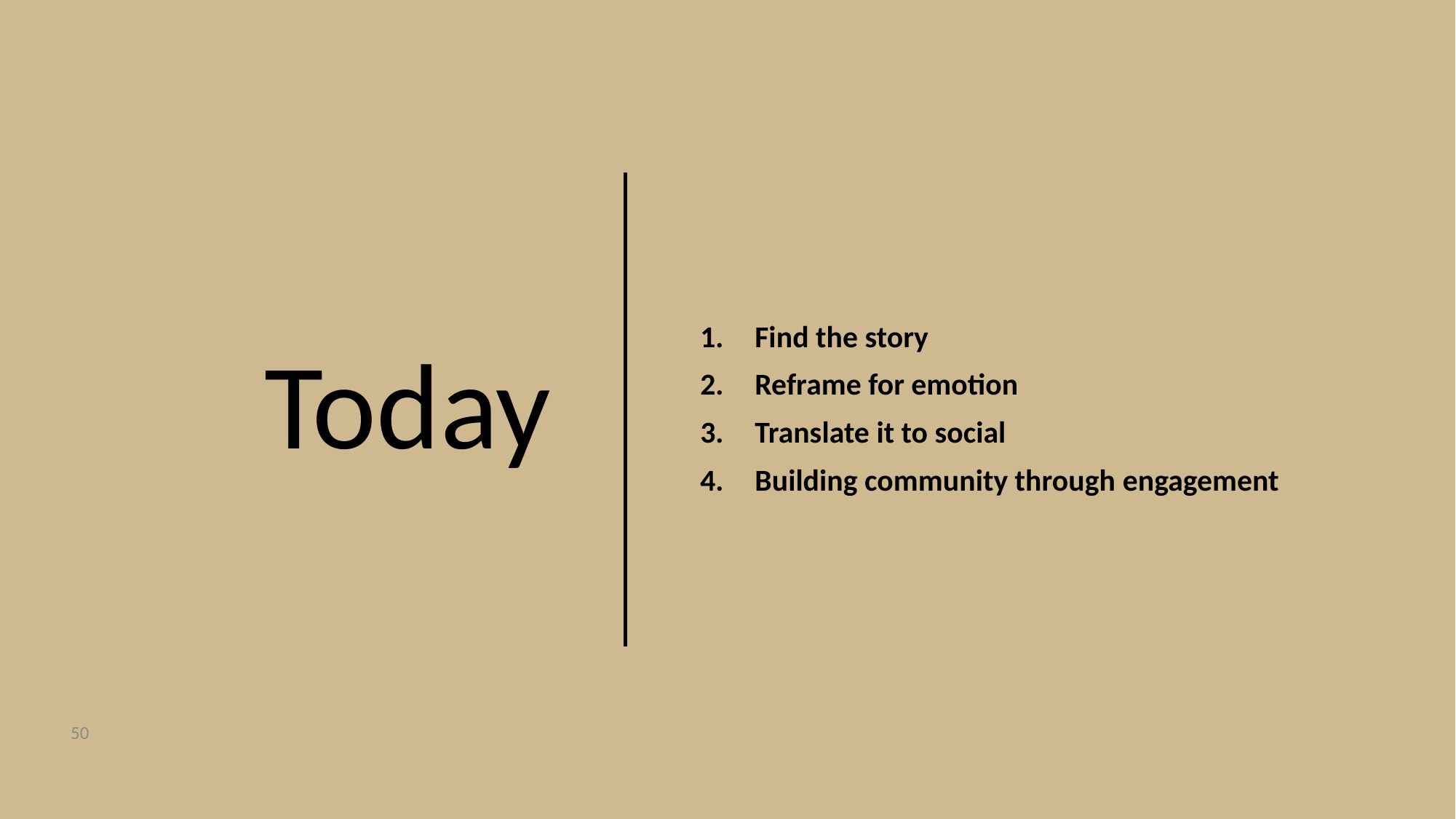

Find the story
Reframe for emotion
Translate it to social
Building community through engagement
# Today
50